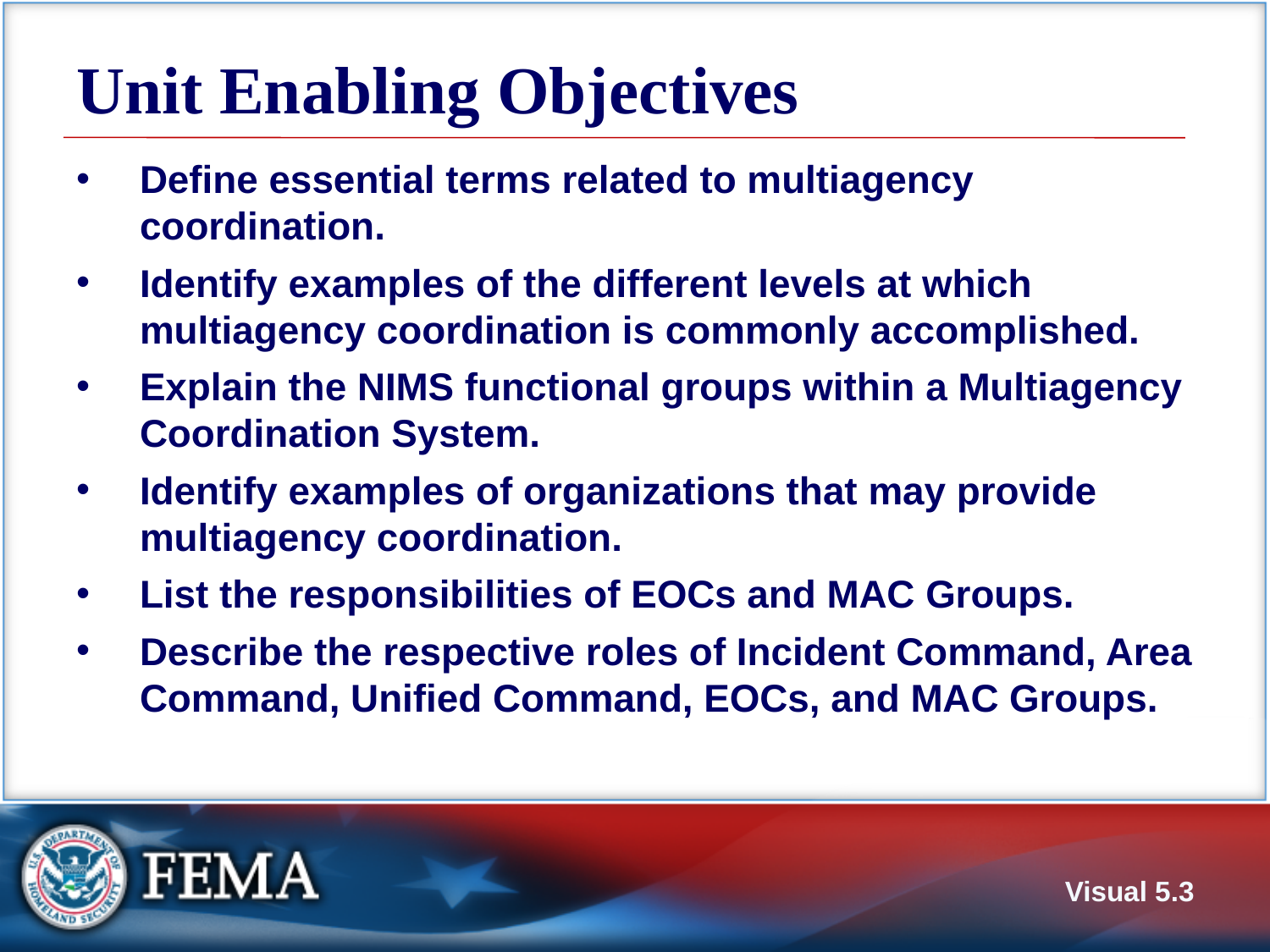

# Unit Enabling Objectives
Define essential terms related to multiagency coordination.
Identify examples of the different levels at which multiagency coordination is commonly accomplished.
Explain the NIMS functional groups within a Multiagency Coordination System.
Identify examples of organizations that may provide multiagency coordination.
List the responsibilities of EOCs and MAC Groups.
Describe the respective roles of Incident Command, Area Command, Unified Command, EOCs, and MAC Groups.
Visual 5.3